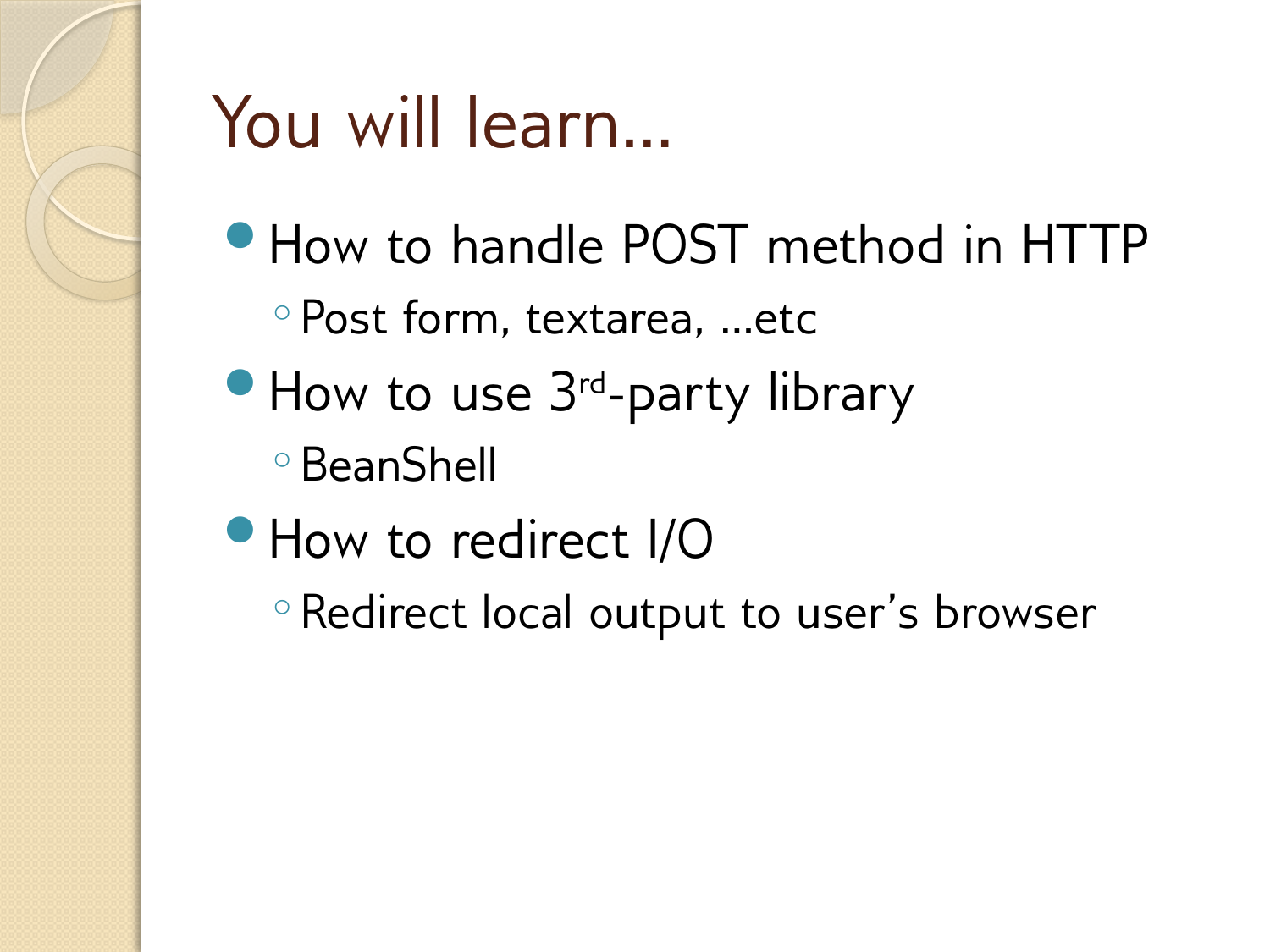

# You will learn…
How to handle POST method in HTTP
Post form, textarea, …etc
How to use 3rd-party library
BeanShell
How to redirect I/O
Redirect local output to user’s browser